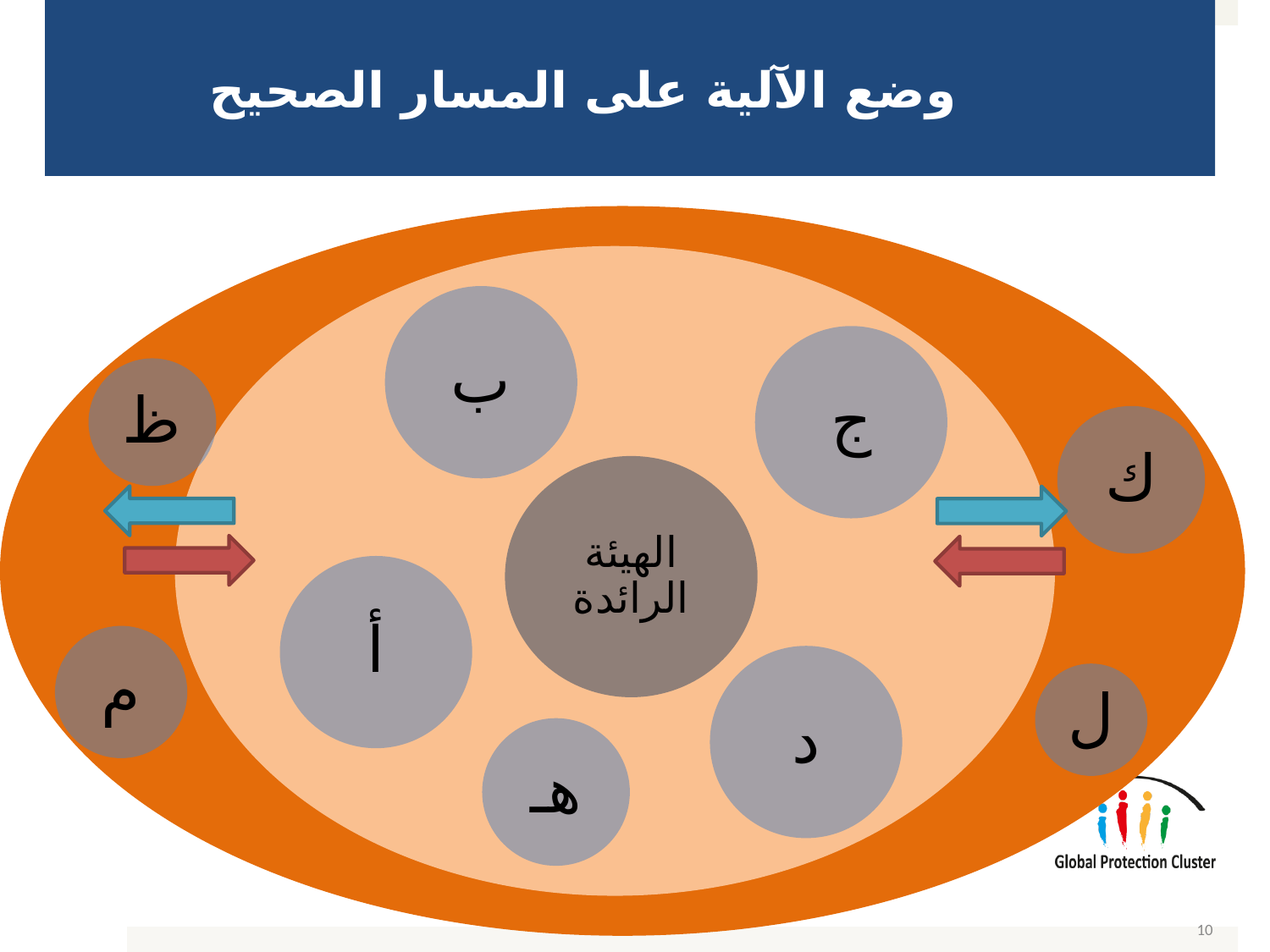

# وضع الآلية على المسار الصحيح

الهيئة الرائدة
ج
ك
ل
د
هـ
أ
م
ظ
ب